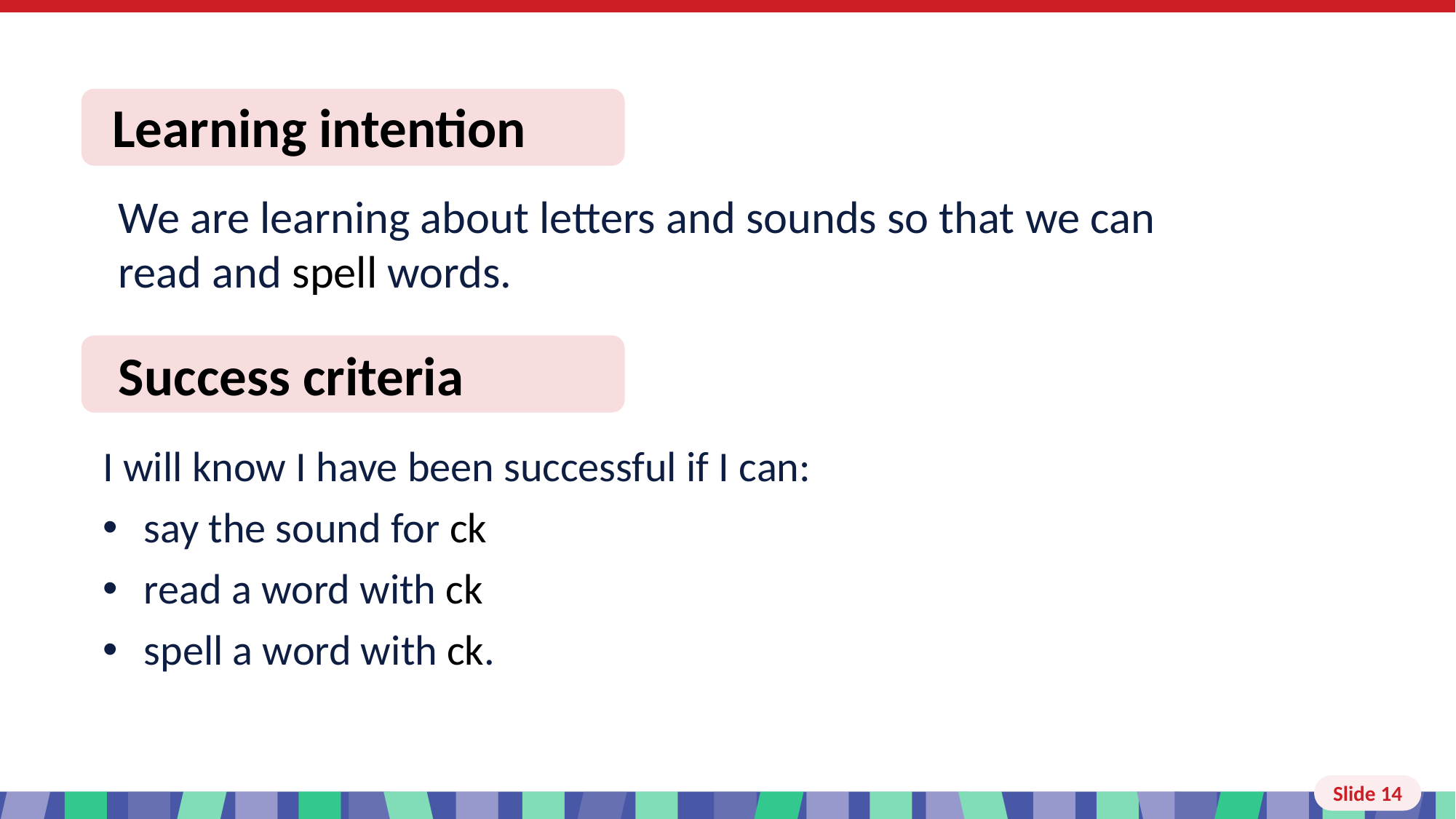

# Slide 14 Learning intention and success criteria
I will know I have been successful if I can:
say the sound for ck
read a word with ck
spell a word with ck.